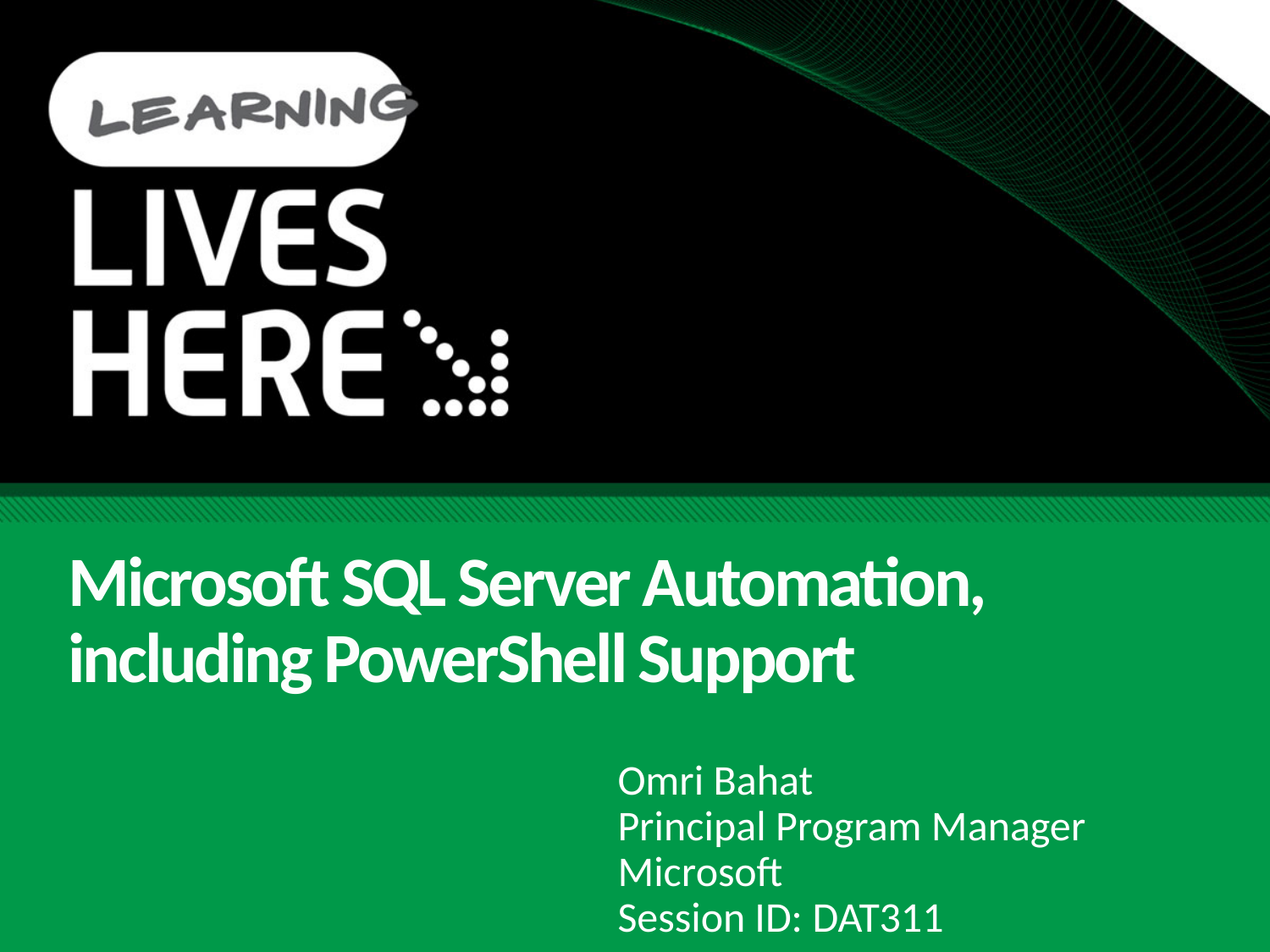

# Microsoft SQL Server Automation, including PowerShell Support
Omri Bahat
Principal Program Manager
Microsoft
Session ID: DAT311